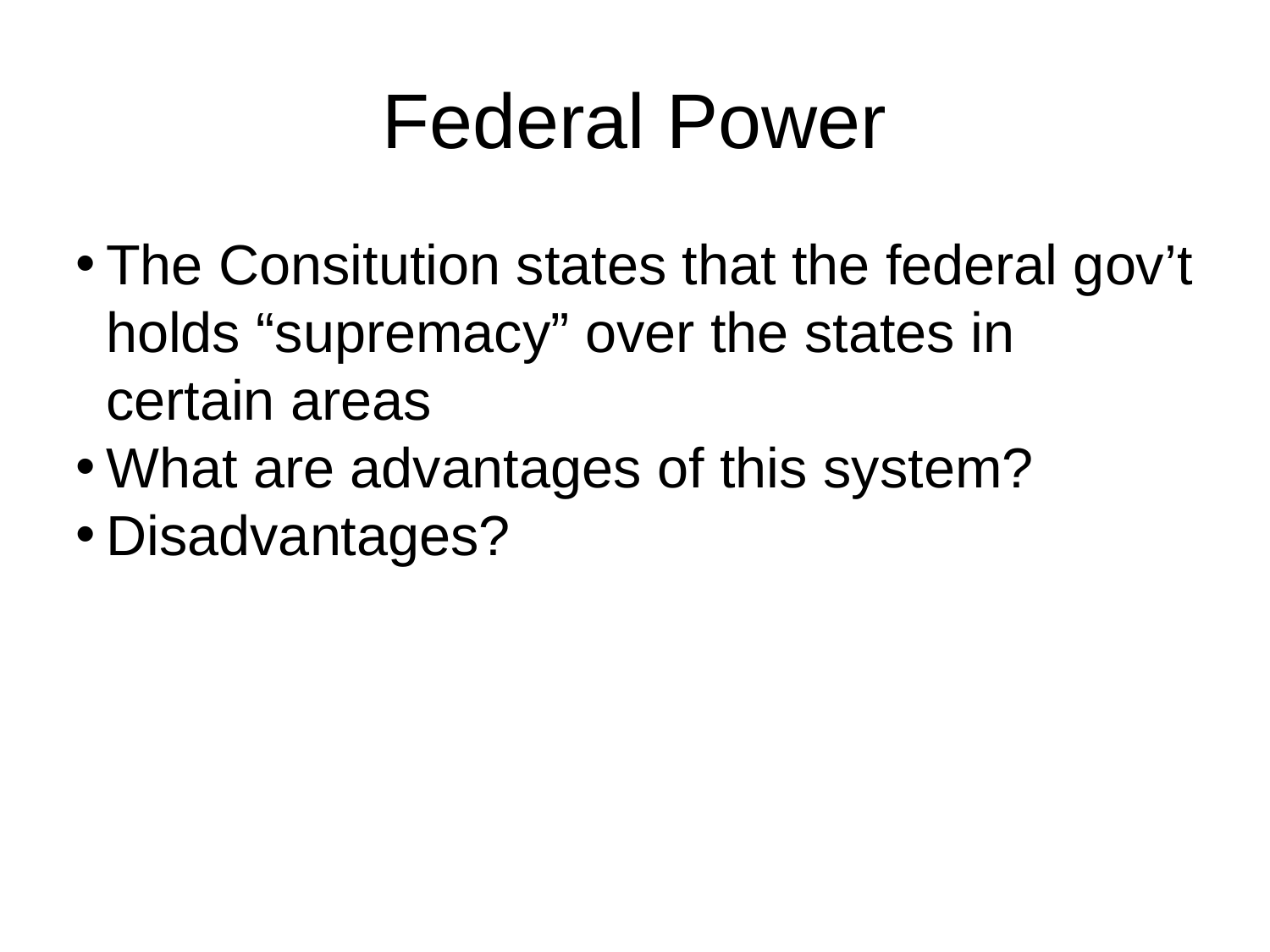

Federal Power
The Consitution states that the federal gov’t holds “supremacy” over the states in certain areas
What are advantages of this system?
Disadvantages?